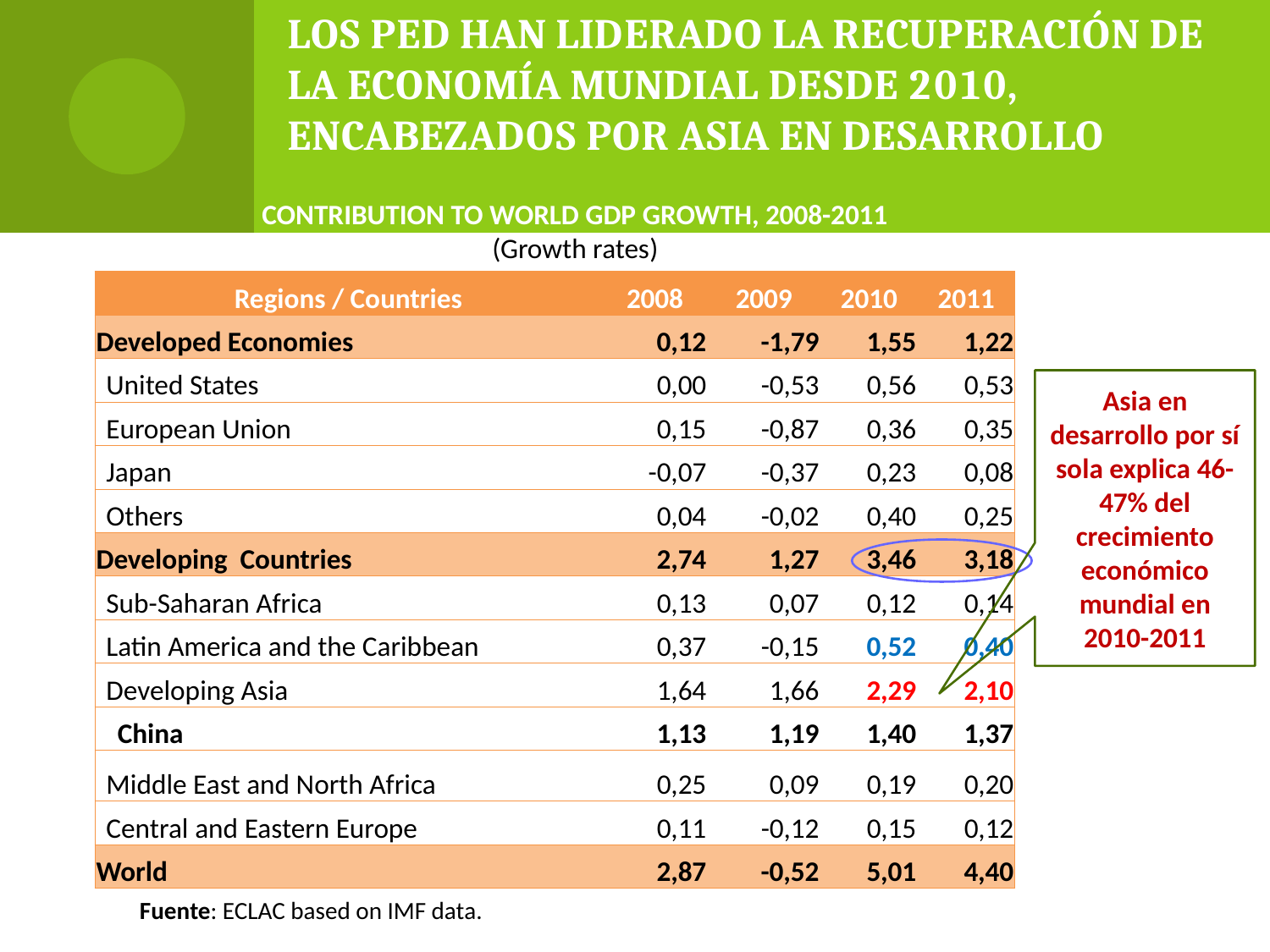

Los PED han liderado la recuperación de la economía mundial desde 2010, encabezados por Asia en Desarrollo
CONTRIBUTION TO WORLD GDP GROWTH, 2008-2011
(Growth rates)
| Regions / Countries | 2008 | 2009 | 2010 | 2011 |
| --- | --- | --- | --- | --- |
| Developed Economies | 0,12 | -1,79 | 1,55 | 1,22 |
| United States | 0,00 | -0,53 | 0,56 | 0,53 |
| European Union | 0,15 | -0,87 | 0,36 | 0,35 |
| Japan | -0,07 | -0,37 | 0,23 | 0,08 |
| Others | 0,04 | -0,02 | 0,40 | 0,25 |
| Developing Countries | 2,74 | 1,27 | 3,46 | 3,18 |
| Sub-Saharan Africa | 0,13 | 0,07 | 0,12 | 0,14 |
| Latin America and the Caribbean | 0,37 | -0,15 | 0,52 | 0,40 |
| Developing Asia | 1,64 | 1,66 | 2,29 | 2,10 |
| China | 1,13 | 1,19 | 1,40 | 1,37 |
| Middle East and North Africa | 0,25 | 0,09 | 0,19 | 0,20 |
| Central and Eastern Europe | 0,11 | -0,12 | 0,15 | 0,12 |
| World | 2,87 | -0,52 | 5,01 | 4,40 |
Asia en desarrollo por sí sola explica 46-47% del crecimiento económico mundial en 2010-2011

Fuente: ECLAC based on IMF data.